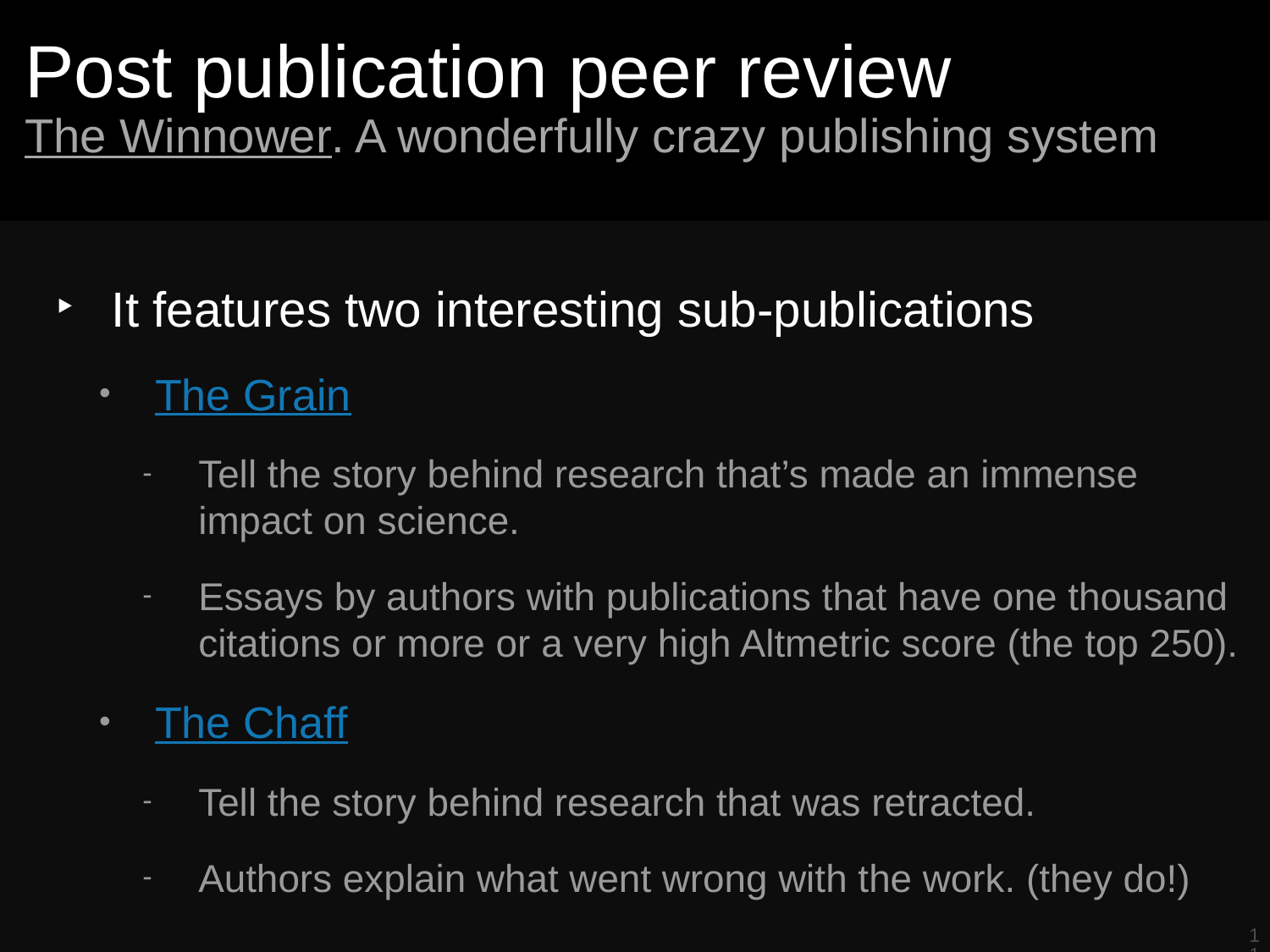

# Post publication peer review
The Winnower. A wonderfully crazy publishing system

It features two interesting sub-publications
The Grain
Tell the story behind research that’s made an immense impact on science.
Essays by authors with publications that have one thousand citations or more or a very high Altmetric score (the top 250).
The Chaff
Tell the story behind research that was retracted.
Authors explain what went wrong with the work. (they do!)
111